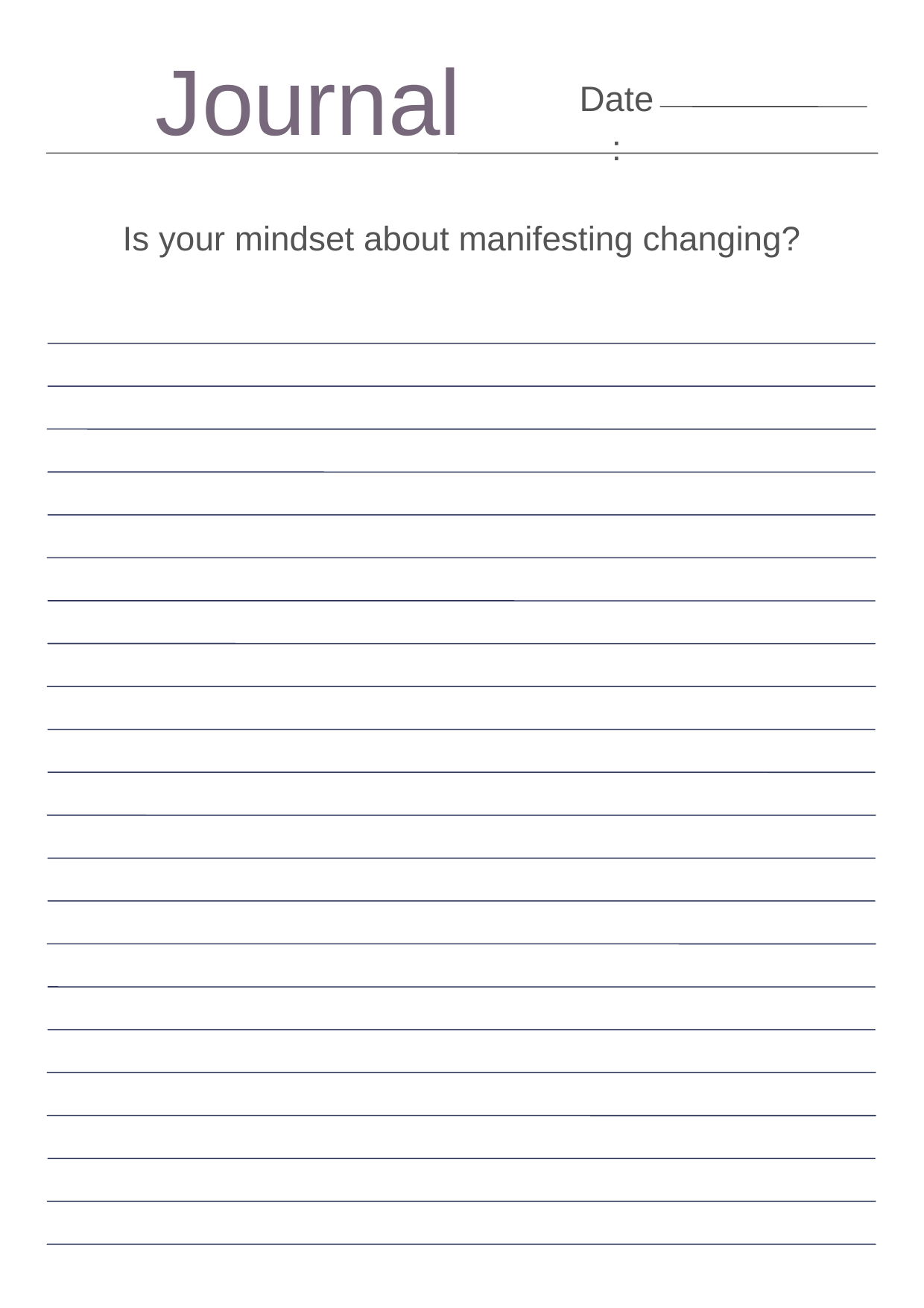

Journal
Date:

Is your mindset about manifesting changing?